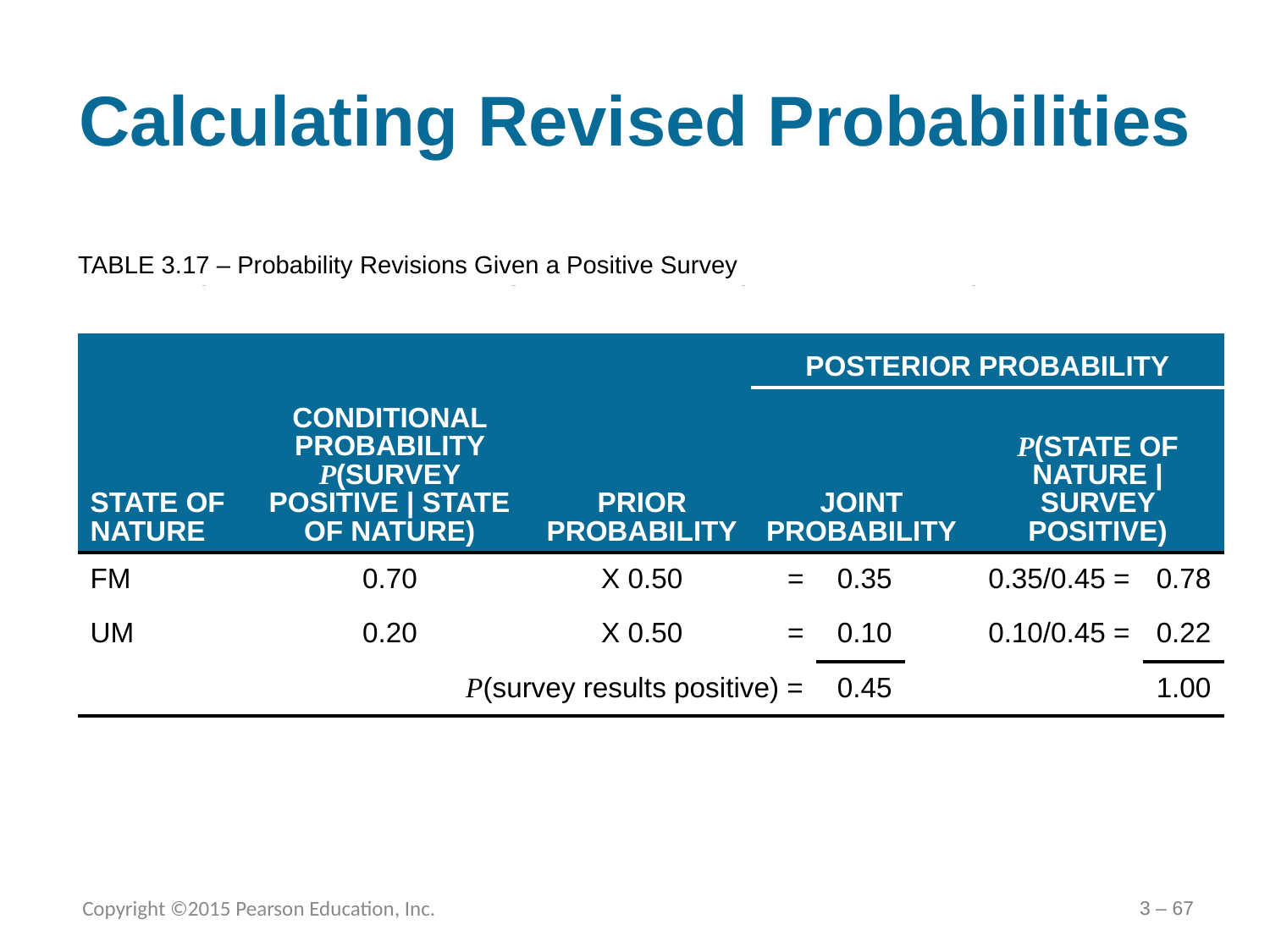

# Calculating Revised Probabilities
TABLE 3.17 – Probability Revisions Given a Positive Survey

|  |  |  | POSTERIOR PROBABILITY |  |  |  |  |
| --- | --- | --- | --- | --- | --- | --- | --- |
| STATE OF NATURE | CONDITIONAL PROBABILITY P(SURVEY POSITIVE | STATE OF NATURE) | PRIOR PROBABILITY | JOINT PROBABILITY |  |  | P(STATE OF NATURE | SURVEY POSITIVE) |  |
| FM | 0.70 | X 0.50 | = | 0.35 |  | 0.35/0.45 = | 0.78 |
| UM | 0.20 | X 0.50 | = | 0.10 |  | 0.10/0.45 = | 0.22 |
|  | P(survey results positive) = |  |  | 0.45 |  |  | 1.00 |

Copyright ©2015 Pearson Education, Inc.
3 – 67